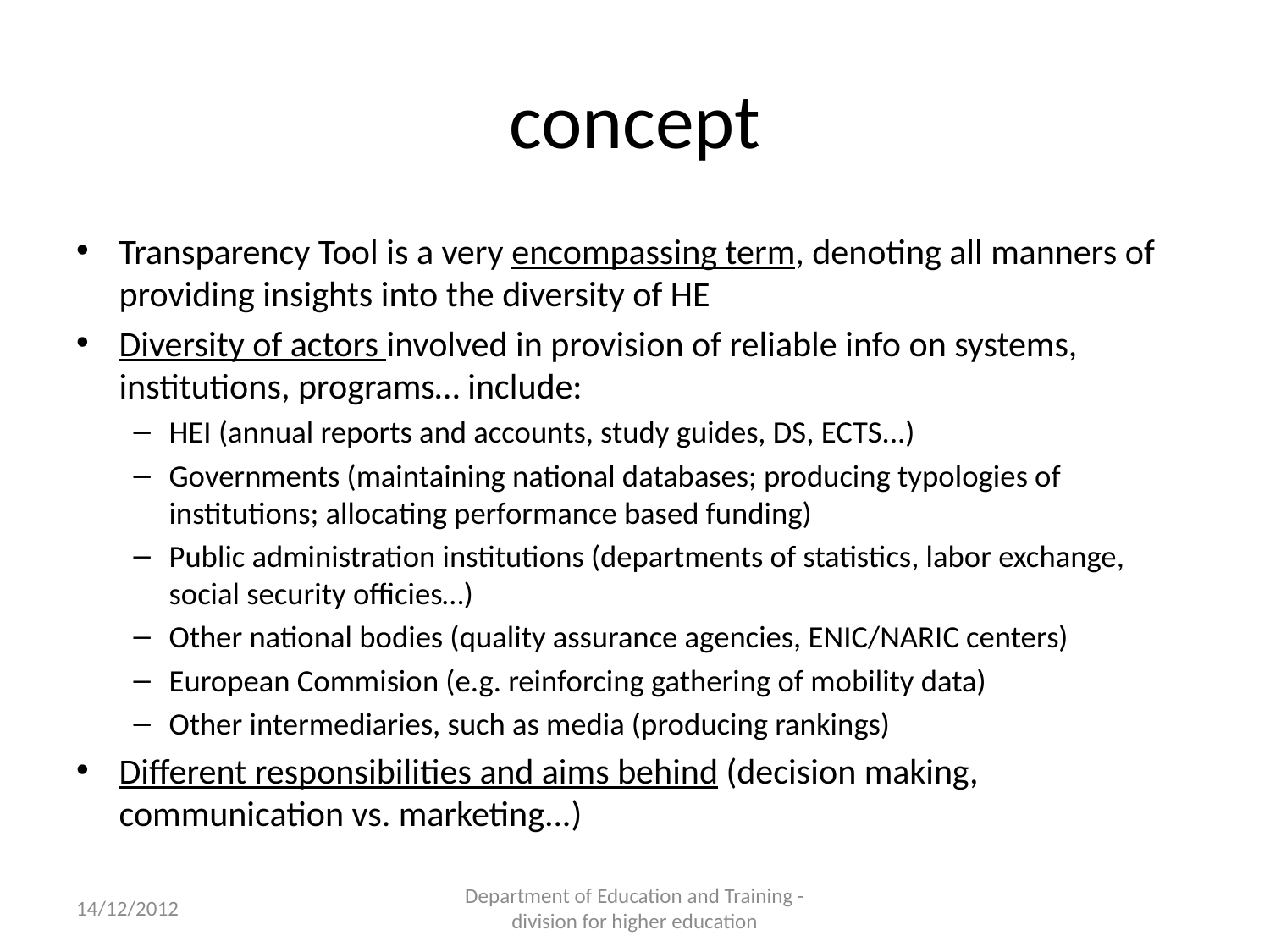

# concept
Transparency Tool is a very encompassing term, denoting all manners of providing insights into the diversity of HE
Diversity of actors involved in provision of reliable info on systems, institutions, programs… include:
HEI (annual reports and accounts, study guides, DS, ECTS...)
Governments (maintaining national databases; producing typologies of institutions; allocating performance based funding)
Public administration institutions (departments of statistics, labor exchange, social security officies…)
Other national bodies (quality assurance agencies, ENIC/NARIC centers)
European Commision (e.g. reinforcing gathering of mobility data)
Other intermediaries, such as media (producing rankings)
Different responsibilities and aims behind (decision making, communication vs. marketing...)
14/12/2012
Department of Education and Training - division for higher education